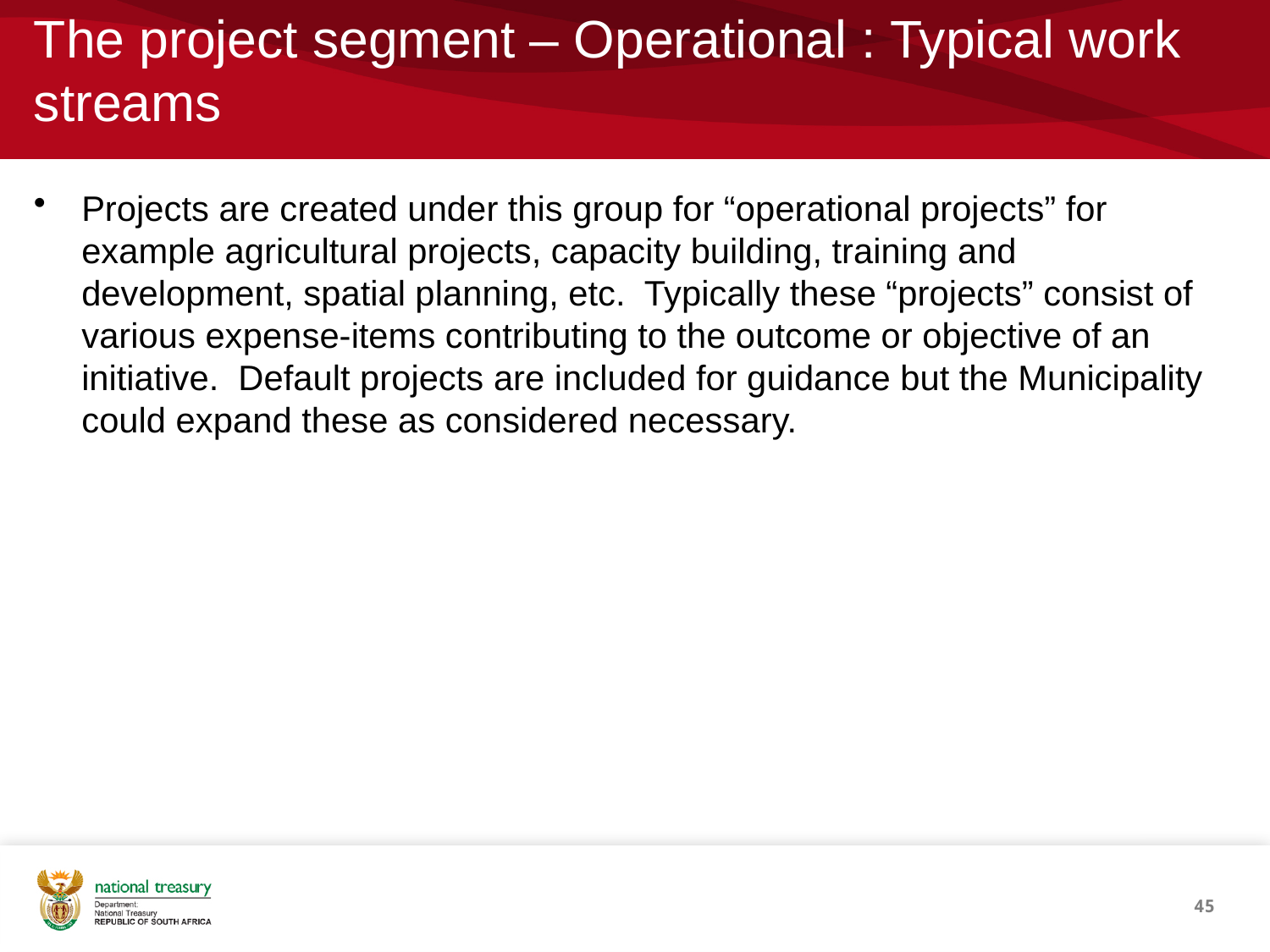

# The project segment – Operational : Typical work streams
Projects are created under this group for “operational projects” for example agricultural projects, capacity building, training and development, spatial planning, etc.  Typically these “projects” consist of various expense-items contributing to the outcome or objective of an initiative.  Default projects are included for guidance but the Municipality could expand these as considered necessary.
45